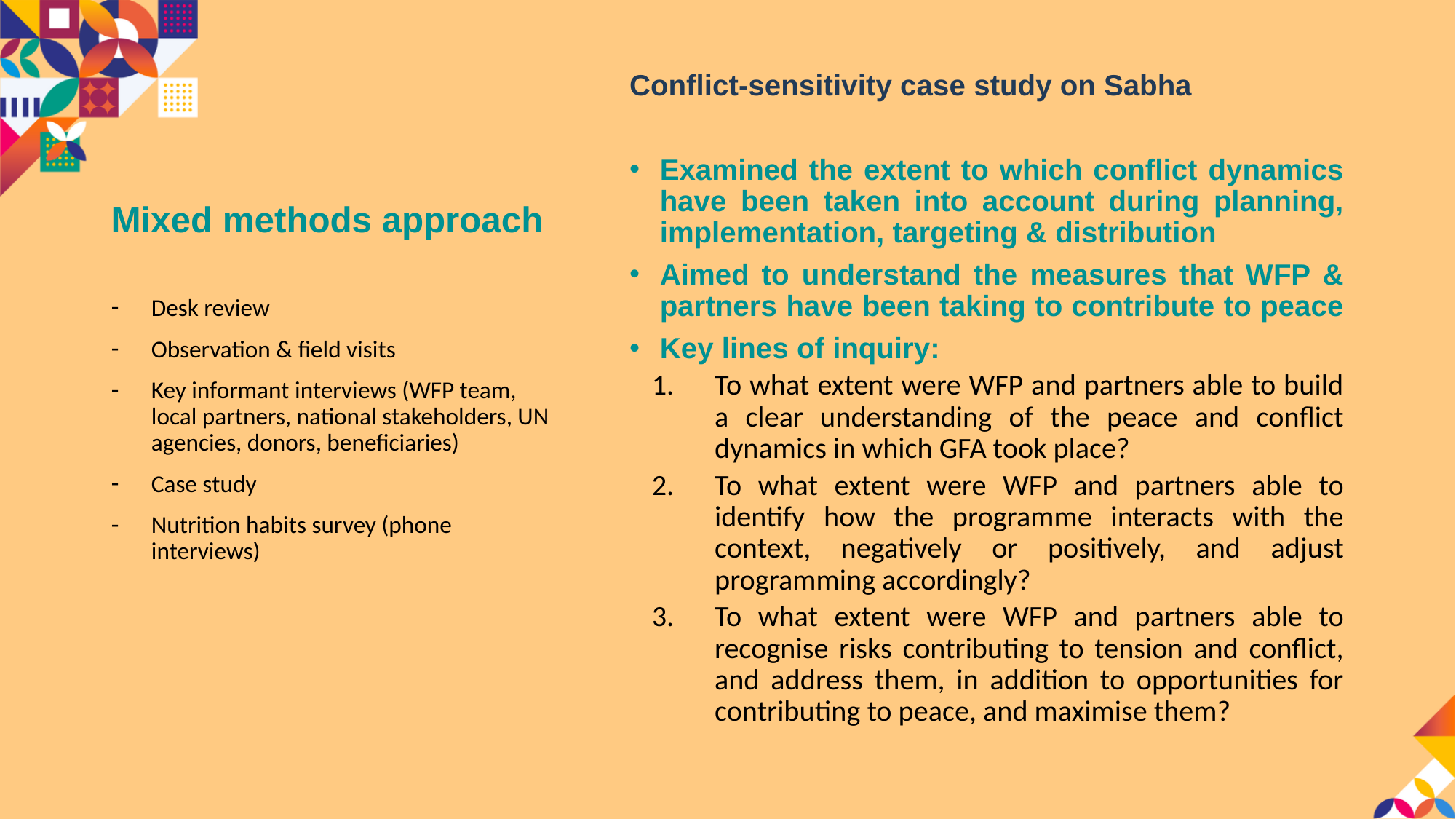

Conflict-sensitivity case study on Sabha

Examined the extent to which conflict dynamics have been taken into account during planning, implementation, targeting & distribution
Aimed to understand the measures that WFP & partners have been taking to contribute to peace
Key lines of inquiry:
To what extent were WFP and partners able to build a clear understanding of the peace and conflict dynamics in which GFA took place?
To what extent were WFP and partners able to identify how the programme interacts with the context, negatively or positively, and adjust programming accordingly?
To what extent were WFP and partners able to recognise risks contributing to tension and conflict, and address them, in addition to opportunities for contributing to peace, and maximise them?

# Mixed methods approach

Desk review
Observation & field visits
Key informant interviews (WFP team, local partners, national stakeholders, UN agencies, donors, beneficiaries)
Case study
Nutrition habits survey (phone interviews)